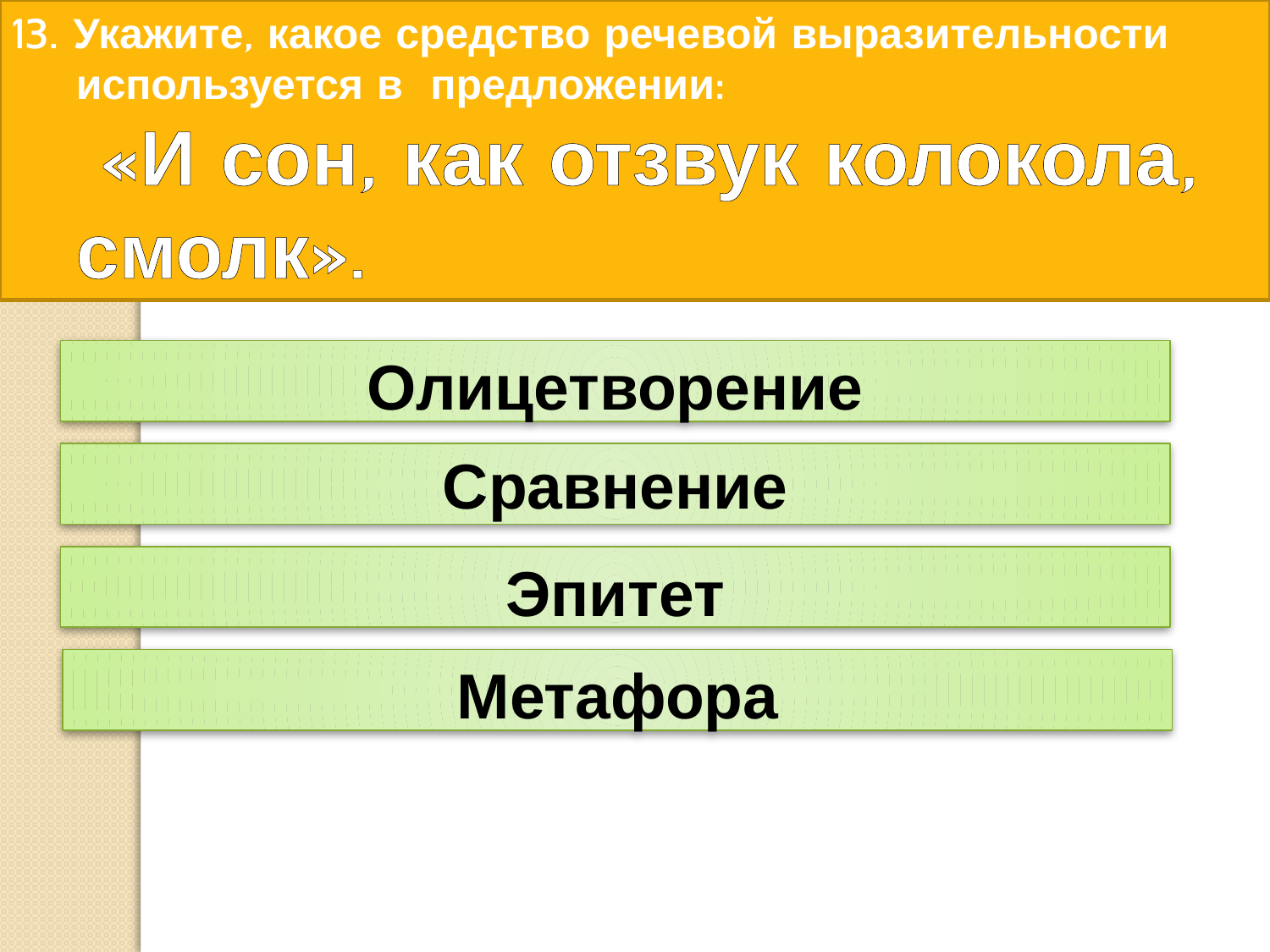

13. Укажите, какое средство речевой выразительности используется в  предложении:
       «И сон, как отзвук колокола, смолк».
Олицетворение
Сравнение
Эпитет
Метафора